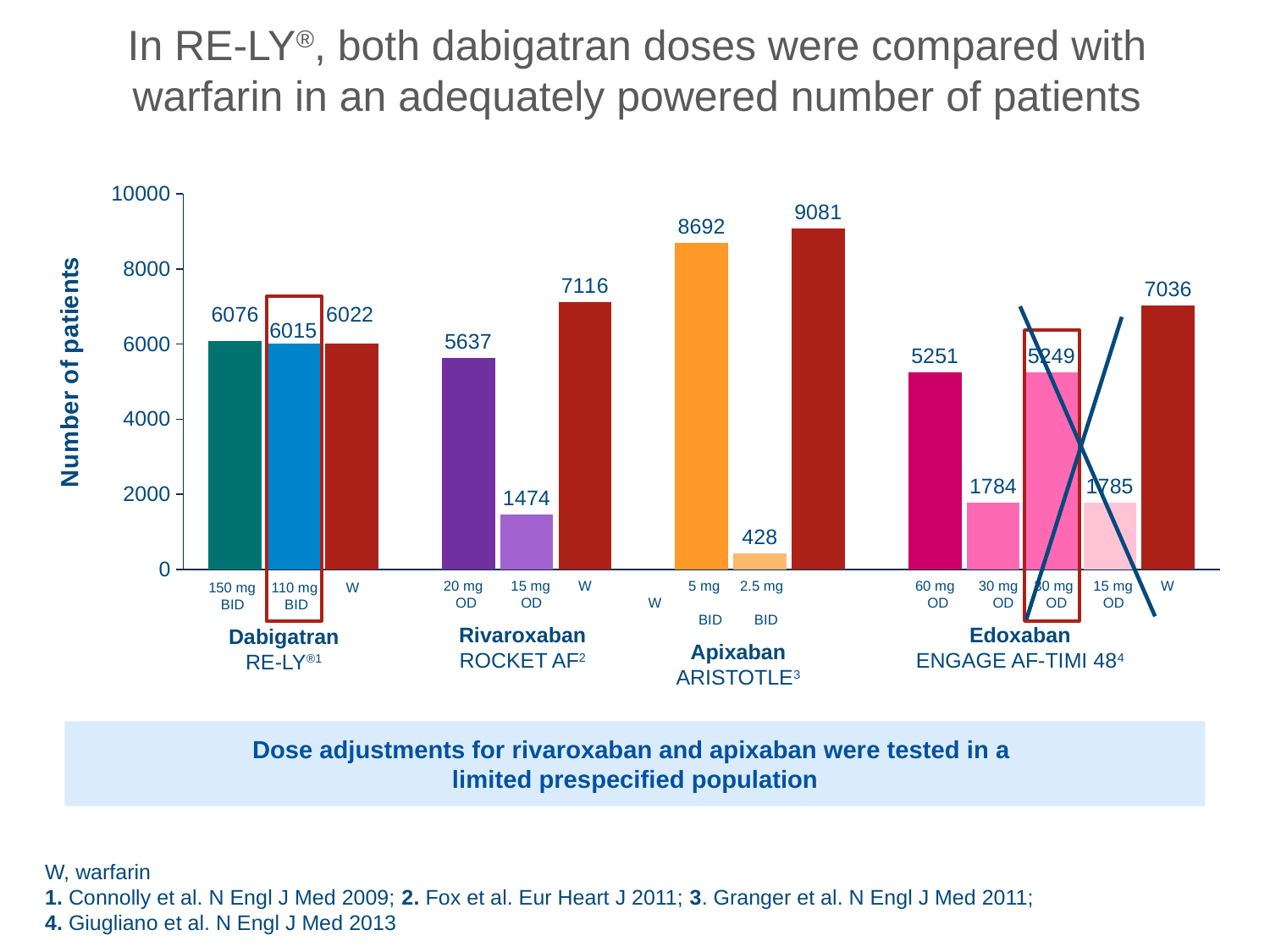

In RE-LY®, both dabigatran doses were compared with warfarin in an adequately powered number of patients

### Chart

| Category | D150 mg BID | D110 mg BID | Warfarin | Column1 | R20 mg OD | R15 mg OD | Colonne1 | Column2 | A5 mg BID | A2.5 mg BID | Colonne2 | Column3 | E60 mg OD | E30 mg OD | E30 mg OD5 | E15mg OD | Colonne4 |
|---|---|---|---|---|---|---|---|---|---|---|---|---|---|---|---|---|---|
| Number of patients | 6076.0 | 6015.0 | 6022.0 | None | 5637.0 | 1474.0 | 7116.0 | None | 8692.0 | 428.0 | 9081.0 | None | 5251.0 | 1784.0 | 5249.0 | 1785.0 | 7036.0 |

 20 mg       15 mg       W
    OD           OD
Rivaroxaban
ROCKET AF2
          5 mg     2.5 mg        W
BID        BID
Apixaban
ARISTOTLE3
                 60 mg      30 mg    30 mg     15 mg       W
                    OD           OD        OD         OD
Edoxaban
ENGAGE AF-TIMI 484
150 mg    110 mg       W
       BID          BID
Dabigatran
RE-LY®1

Dose adjustments for rivaroxaban and apixaban were tested in a
limited prespecified population

W, warfarin
1. Connolly et al. N Engl J Med 2009; 2. Fox et al. Eur Heart J 2011; 3. Granger et al. N Engl J Med 2011;
4. Giugliano et al. N Engl J Med 2013